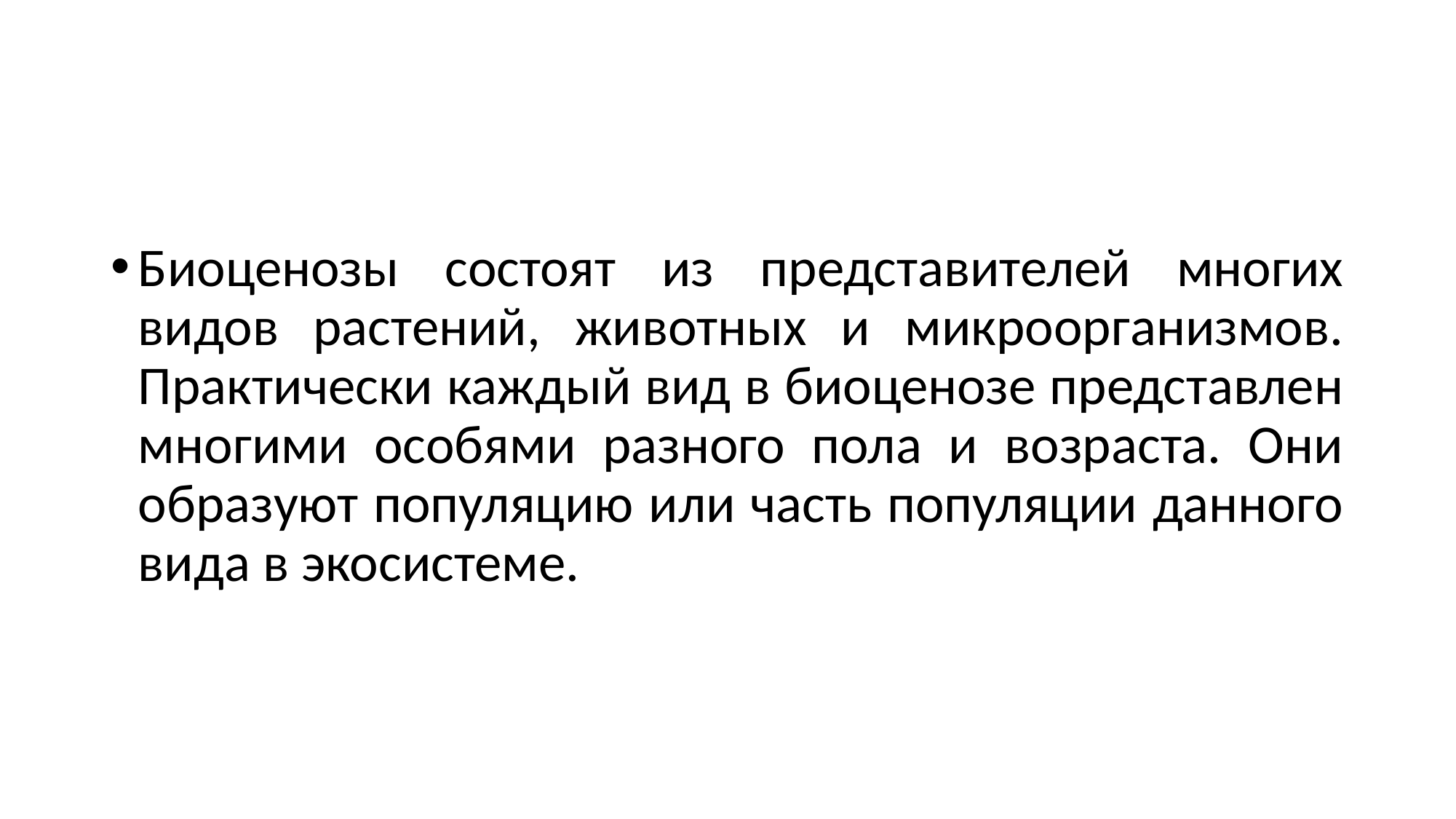

Биоценозы состоят из представителей многих видов растений, животных и микроорганизмов. Практически каждый вид в биоценозе представлен многими особями разного пола и возраста. Они образуют популяцию или часть популяции данного вида в экосистеме.